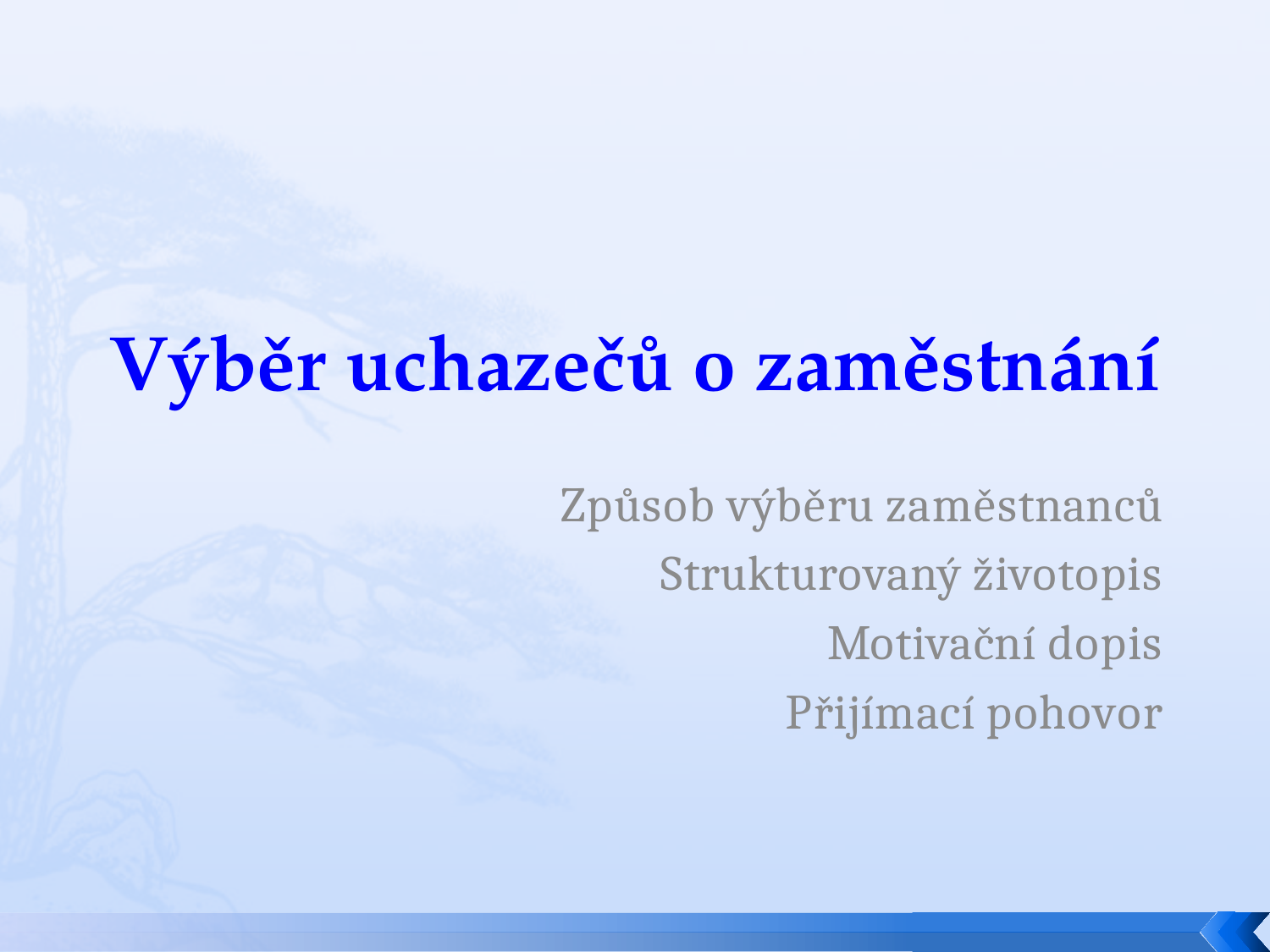

# Výběr uchazečů o zaměstnání
Způsob výběru zaměstnanců
Strukturovaný životopis
Motivační dopis
Přijímací pohovor